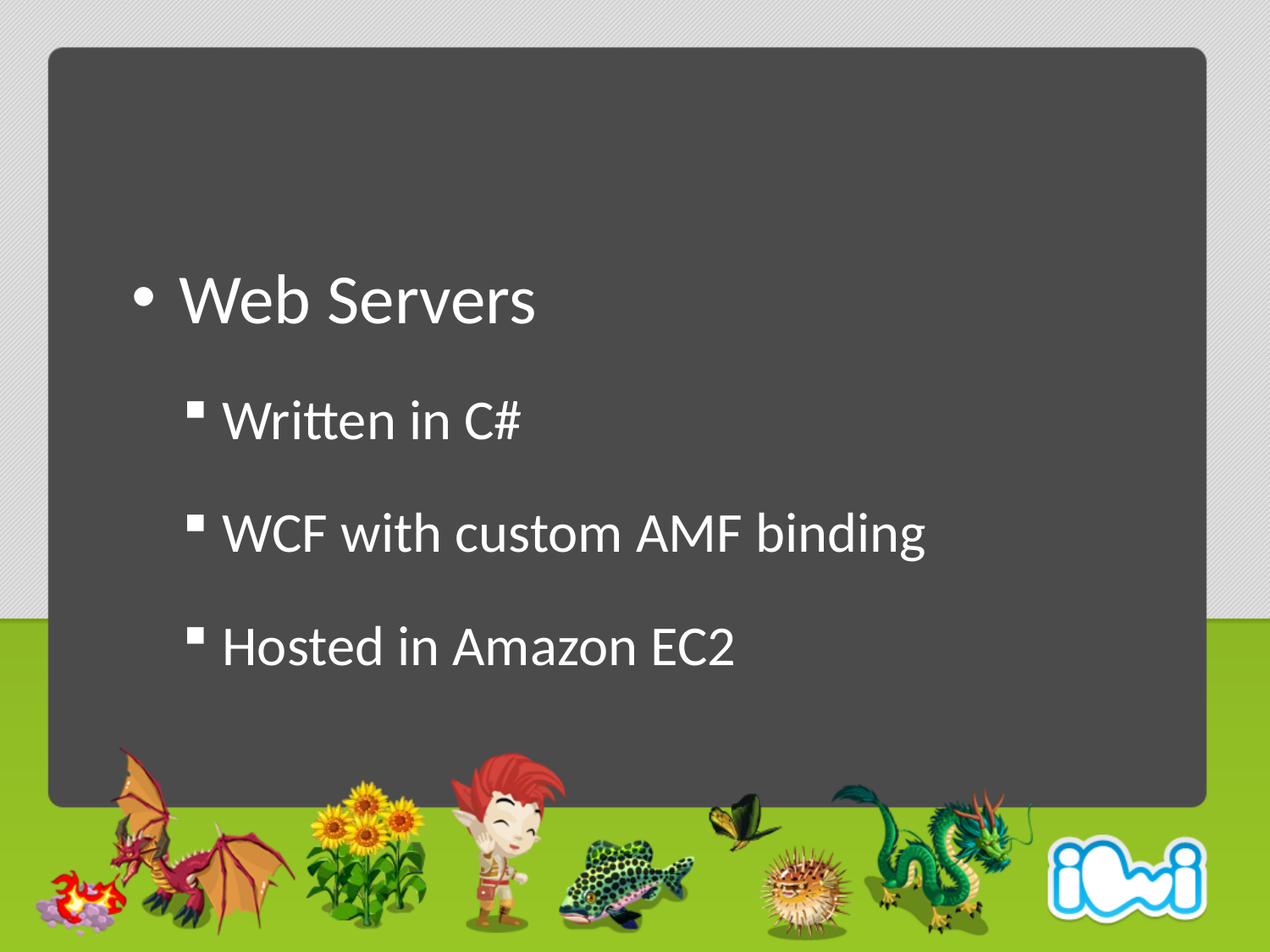

Web Servers
Written in C#
WCF with custom AMF binding
Hosted in Amazon EC2